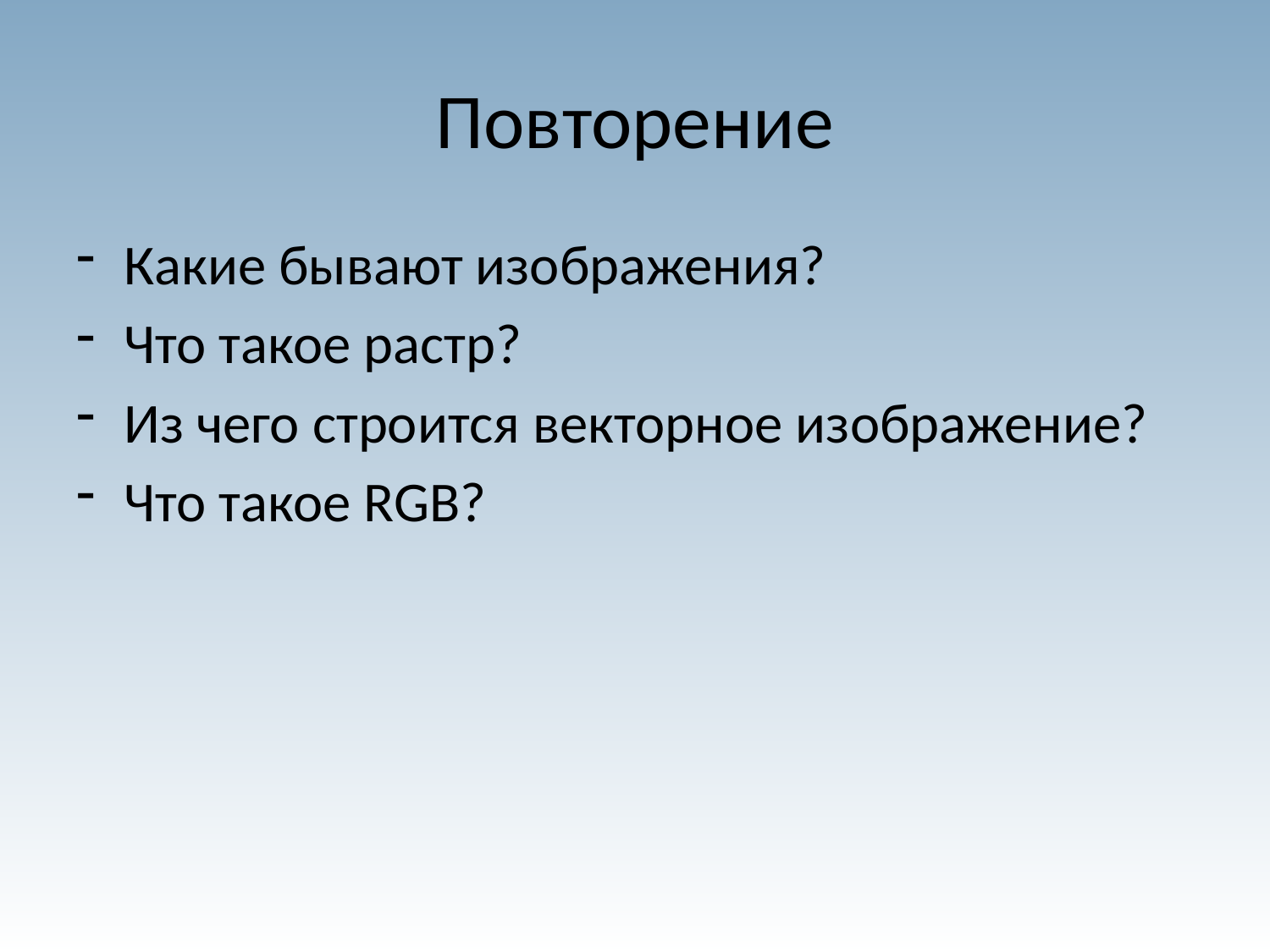

# Повторение
Какие бывают изображения?
Что такое растр?
Из чего строится векторное изображение?
Что такое RGB?